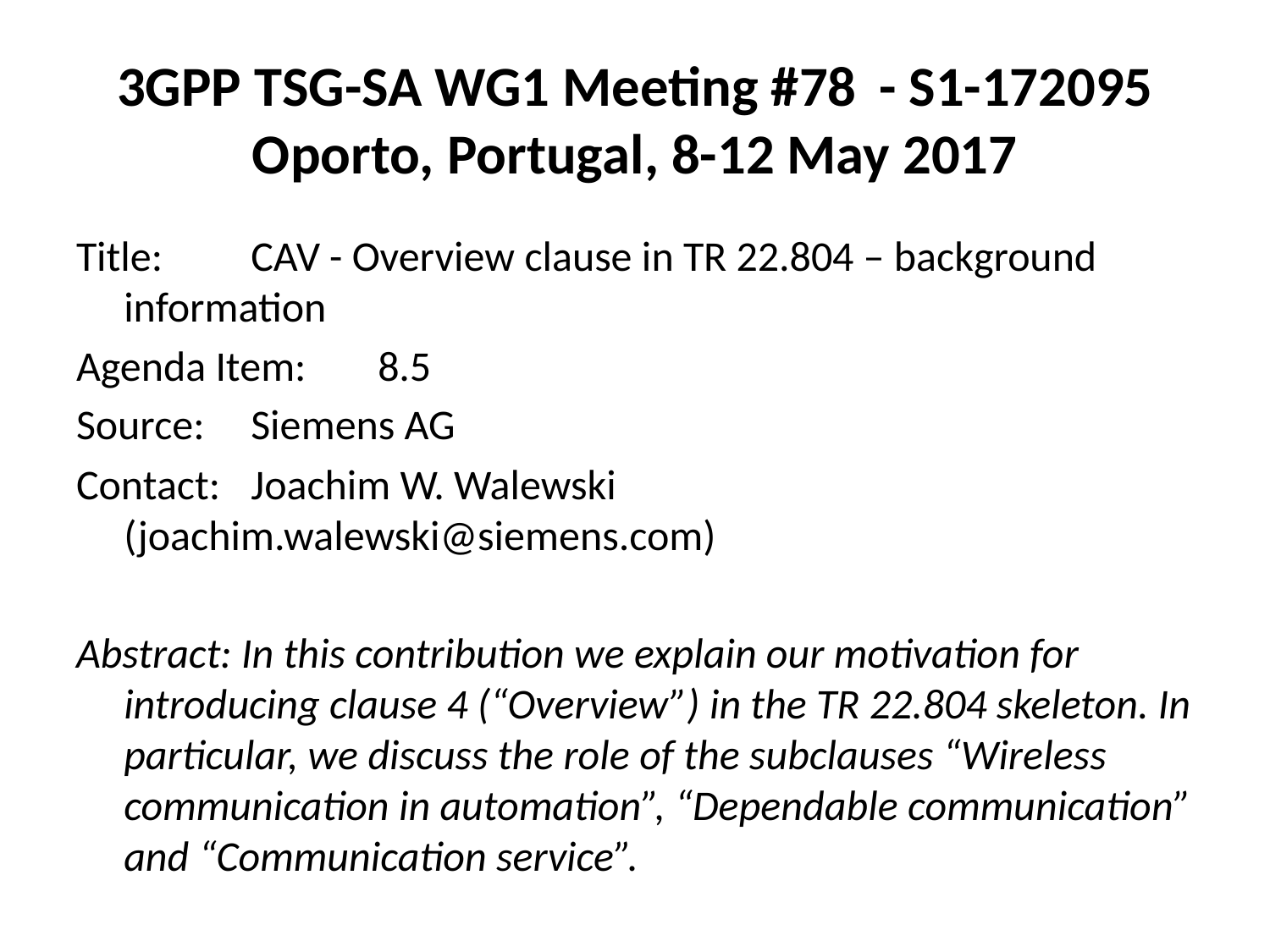

# 3GPP TSG-SA WG1 Meeting #78	- S1-172095 Oporto, Portugal, 8-12 May 2017
Title:	CAV - Overview clause in TR 22.804 – background information
Agenda Item:	8.5
Source:	Siemens AG
Contact:	Joachim W. Walewski (joachim.walewski@siemens.com)

Abstract: In this contribution we explain our motivation for introducing clause 4 (“Overview”) in the TR 22.804 skeleton. In particular, we discuss the role of the subclauses “Wireless communication in automation”, “Dependable communication” and “Communication service”.